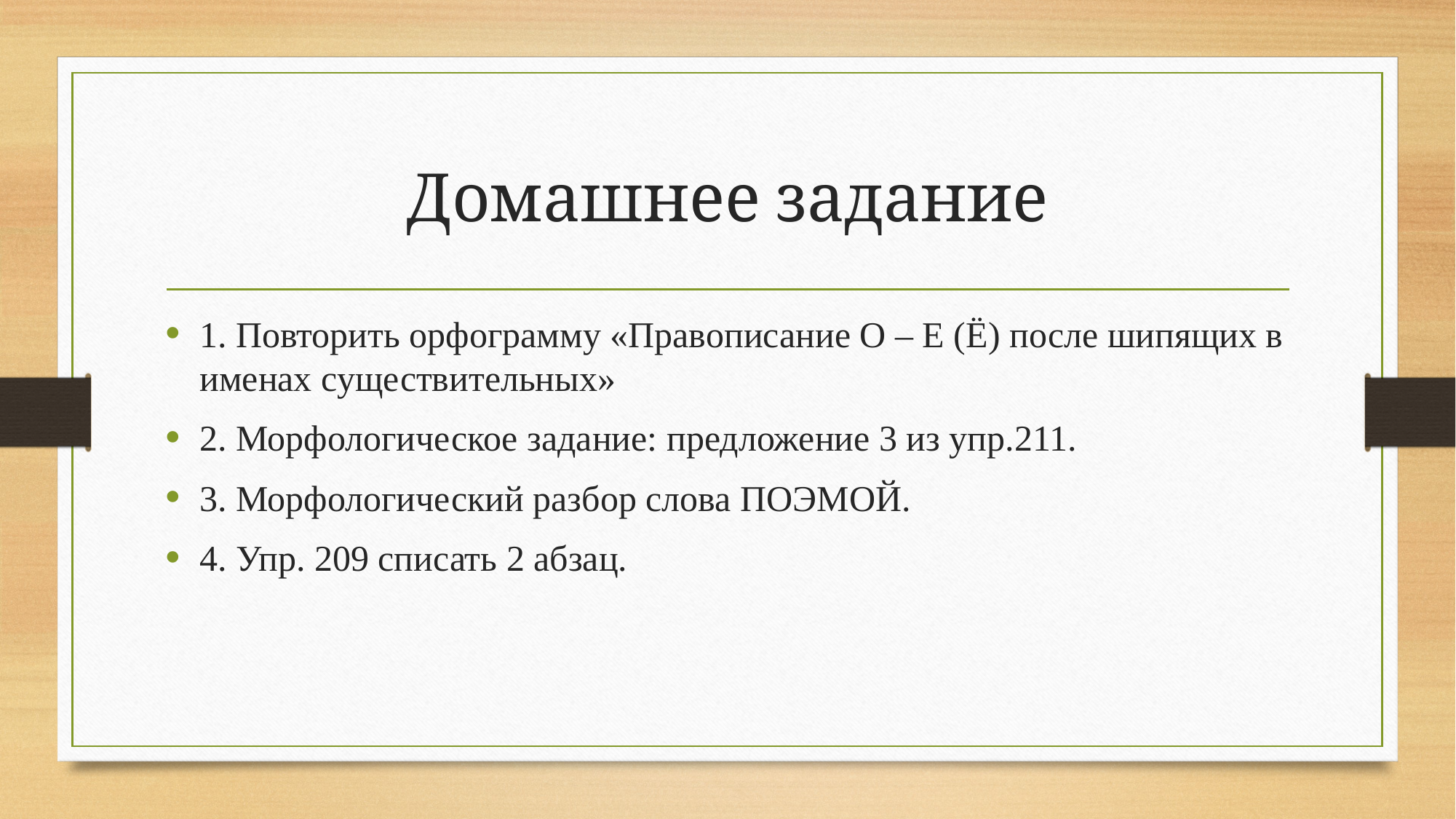

# Домашнее задание
1. Повторить орфограмму «Правописание О – Е (Ё) после шипящих в именах существительных»
2. Морфологическое задание: предложение 3 из упр.211.
3. Морфологический разбор слова ПОЭМОЙ.
4. Упр. 209 списать 2 абзац.